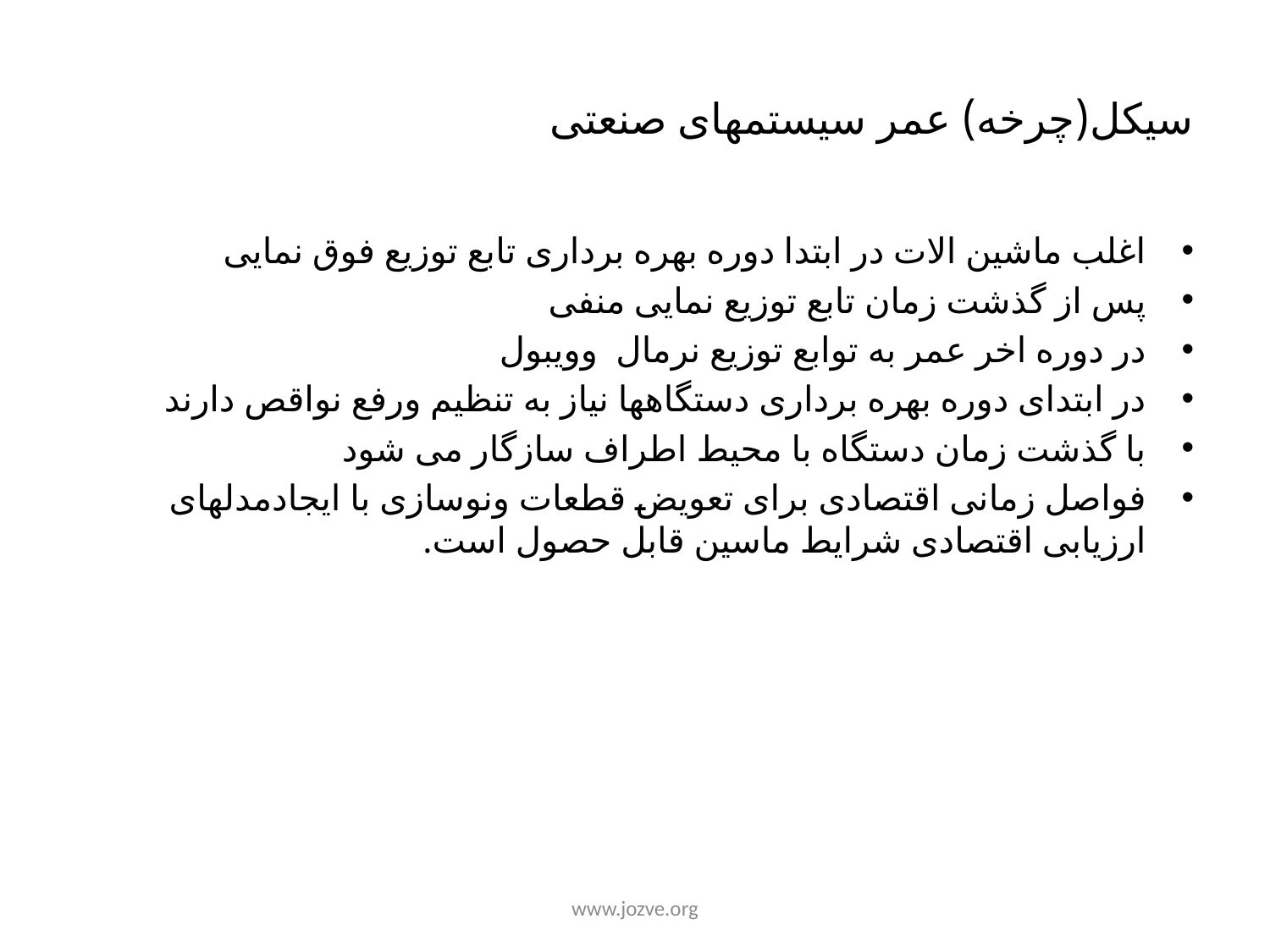

# سیکل(چرخه) عمر سیستمهای صنعتی
اغلب ماشین الات در ابتدا دوره بهره برداری تابع توزیع فوق نمایی
پس از گذشت زمان تابع توزیع نمایی منفی
در دوره اخر عمر به توابع توزیع نرمال  وویبول
در ابتدای دوره بهره برداری دستگاهها نیاز به تنظیم ورفع نواقص دارند
با گذشت زمان دستگاه با محیط اطراف سازگار می شود
فواصل زمانی اقتصادی برای تعویض قطعات ونوسازی با ایجادمدلهای ارزیابی اقتصادی شرایط ماسین قابل حصول است.
www.jozve.org